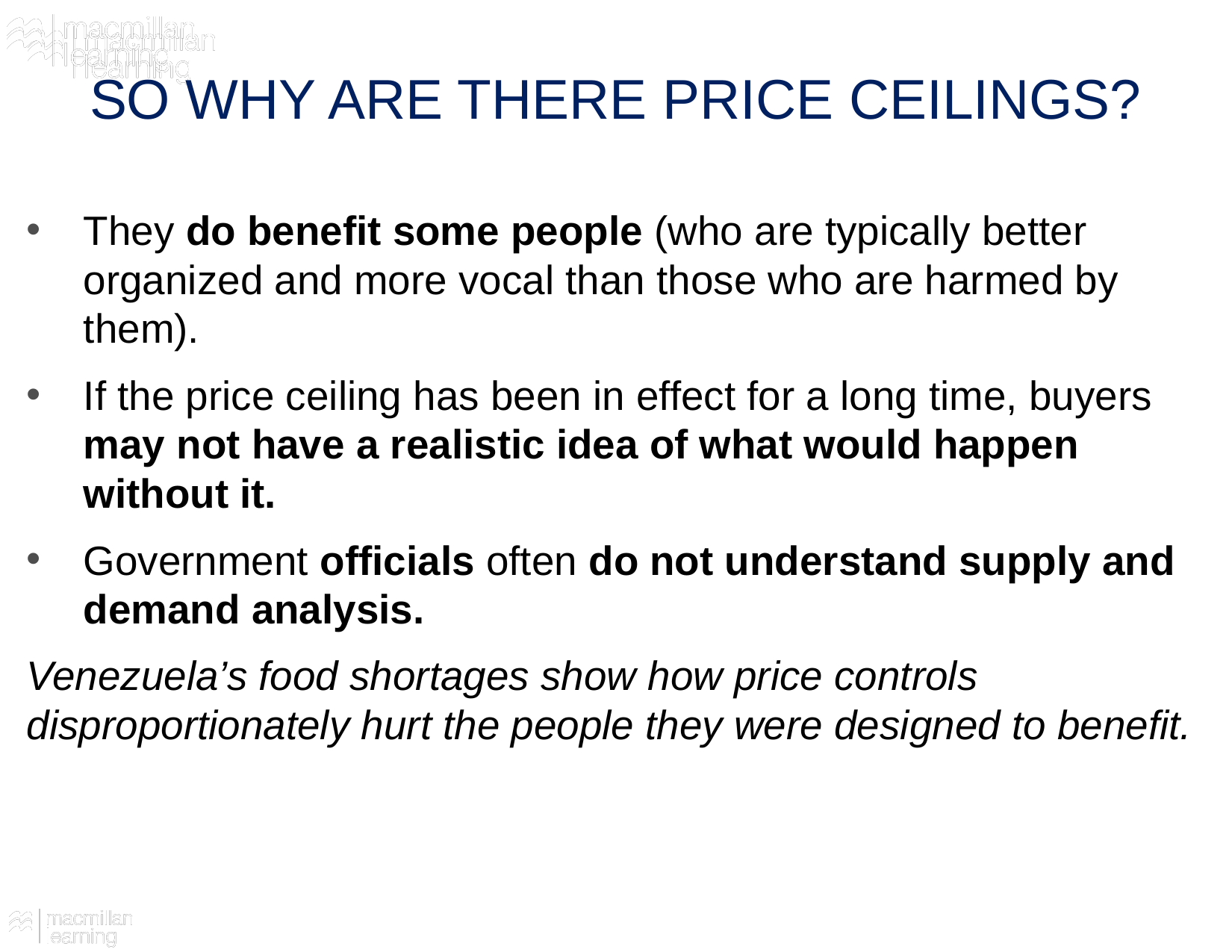

# SO WHY ARE THERE PRICE CEILINGS?
They do benefit some people (who are typically better organized and more vocal than those who are harmed by them).
If the price ceiling has been in effect for a long time, buyers may not have a realistic idea of what would happen without it.
Government officials often do not understand supply and demand analysis.
Venezuela’s food shortages show how price controls disproportionately hurt the people they were designed to benefit.